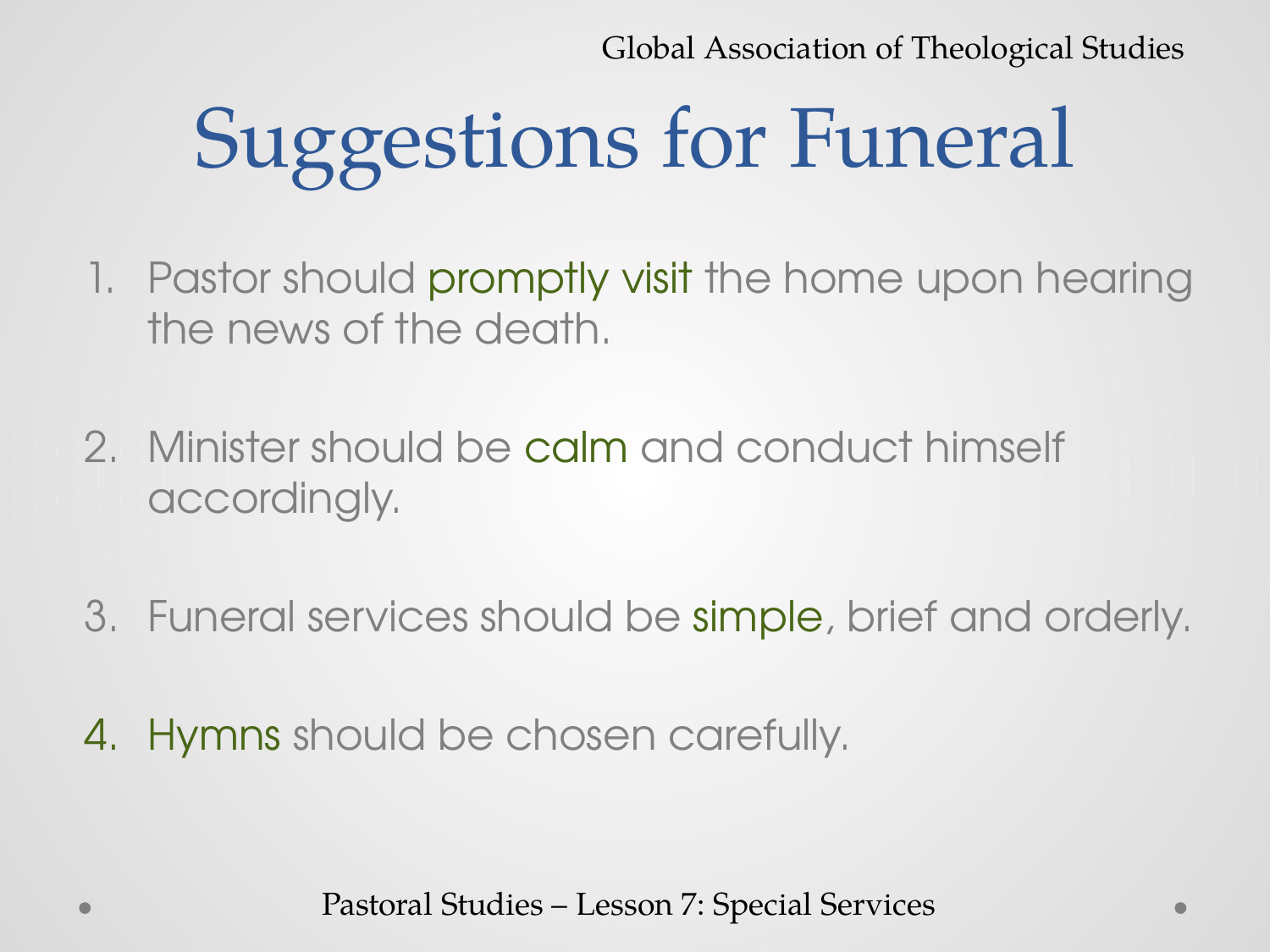

Global Association of Theological Studies
# Suggestions for Funeral
Pastor should promptly visit the home upon hearing the news of the death.

Minister should be calm and conduct himself  accordingly.

Funeral services should be simple, brief and orderly.

Hymns should be chosen carefully.

Pastoral Studies – Lesson 7: Special Services